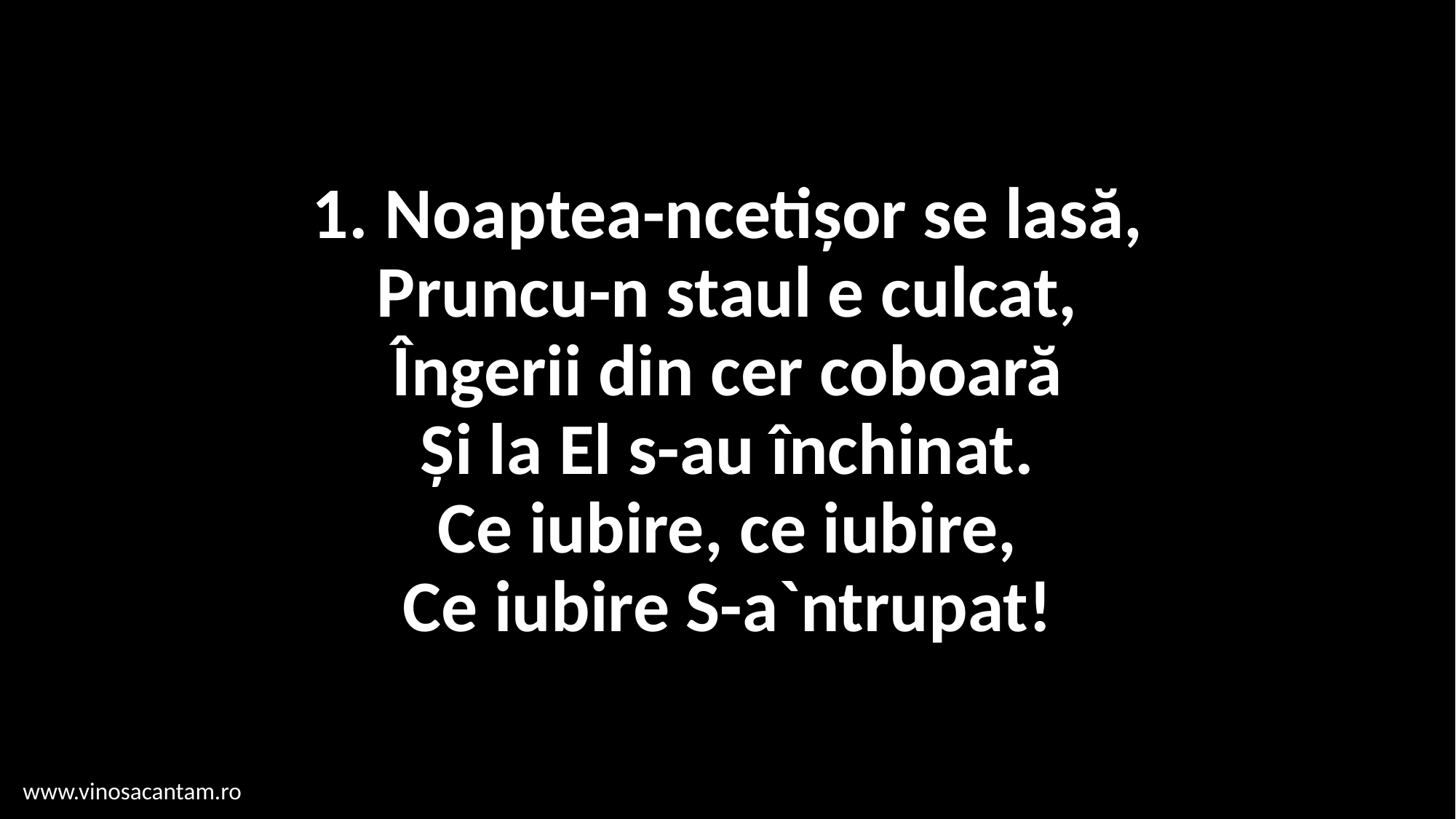

# 1. Noaptea-ncetișor se lasă, Pruncu-n staul e culcat, Îngerii din cer coboară Și la El s-au închinat. Ce iubire, ce iubire, Ce iubire S-a`ntrupat!
www.vinosacantam.ro